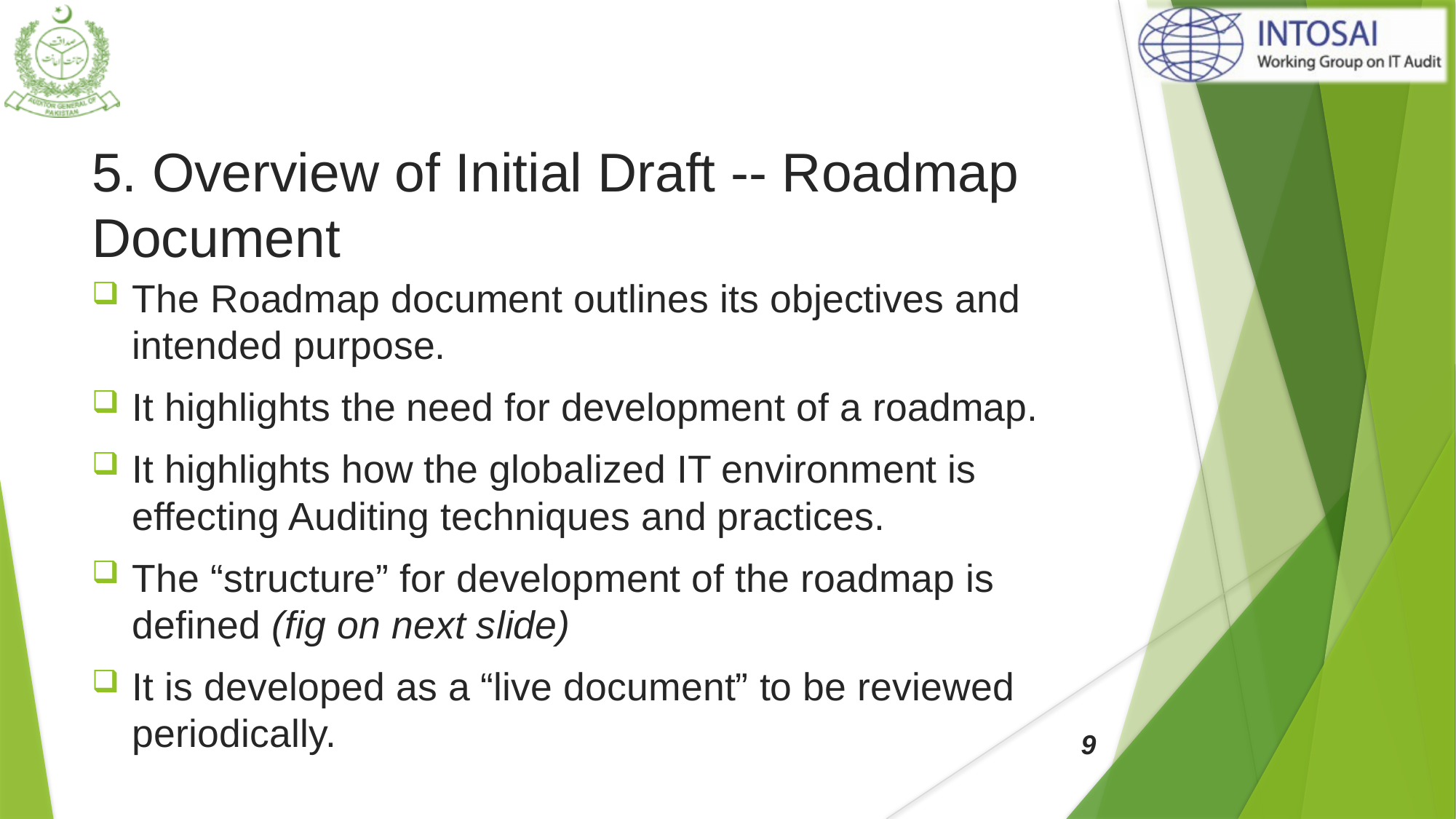

# 5. Overview of Initial Draft -- Roadmap Document
The Roadmap document outlines its objectives and intended purpose.
It highlights the need for development of a roadmap.
It highlights how the globalized IT environment is effecting Auditing techniques and practices.
The “structure” for development of the roadmap is defined (fig on next slide)
It is developed as a “live document” to be reviewed periodically.

9